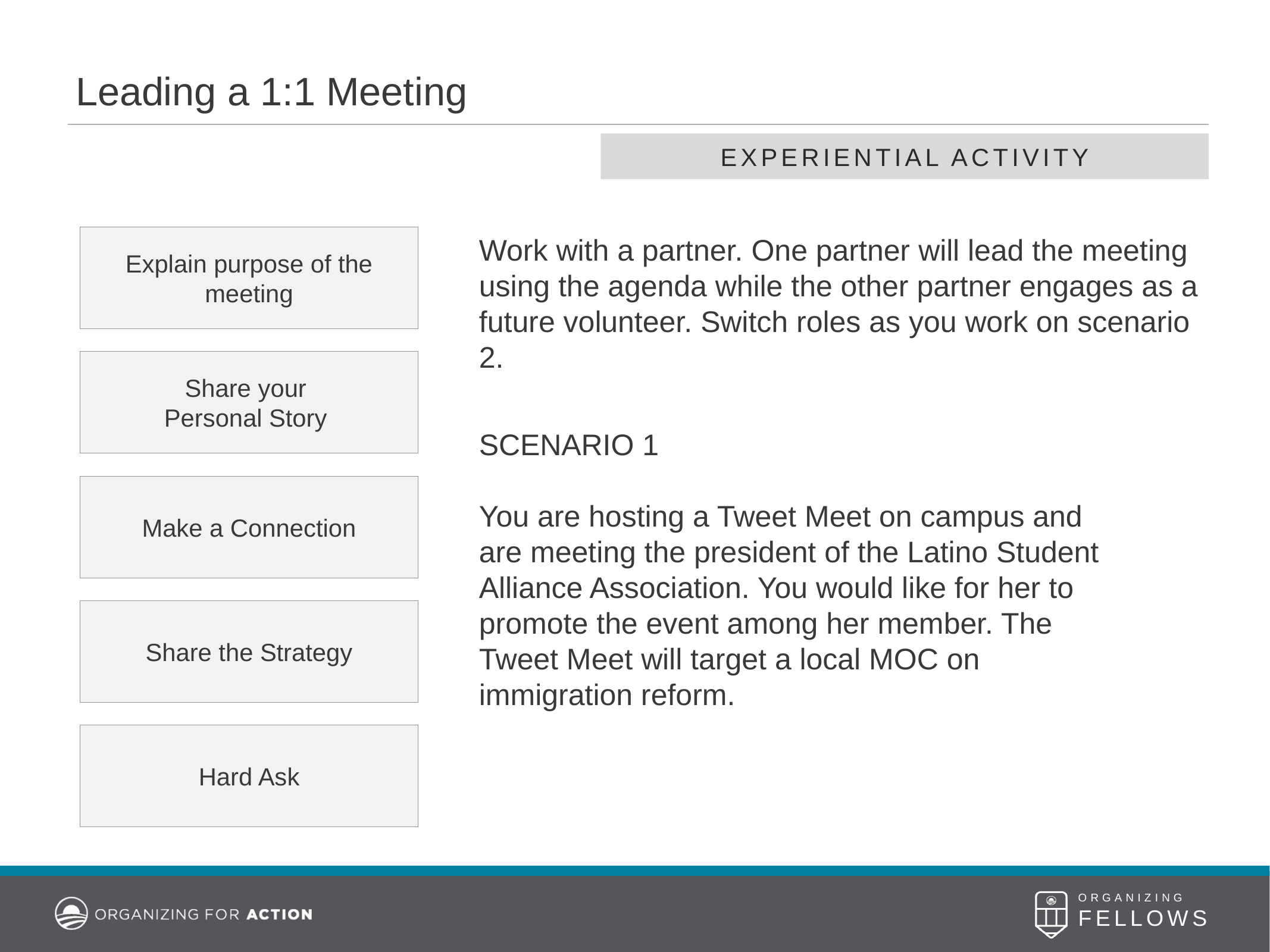

Leading a 1:1 Meeting
EXPERIENTIAL ACTIVITY
Explain purpose of the meeting
Work with a partner. One partner will lead the meeting using the agenda while the other partner engages as a future volunteer. Switch roles as you work on scenario 2.
Share your
Personal Story
Make a Connection
SCENARIO 1

You are hosting a Tweet Meet on campus and are meeting the president of the Latino Student Alliance Association. You would like for her to promote the event among her member. The Tweet Meet will target a local MOC on immigration reform.
Share the Strategy
Hard Ask